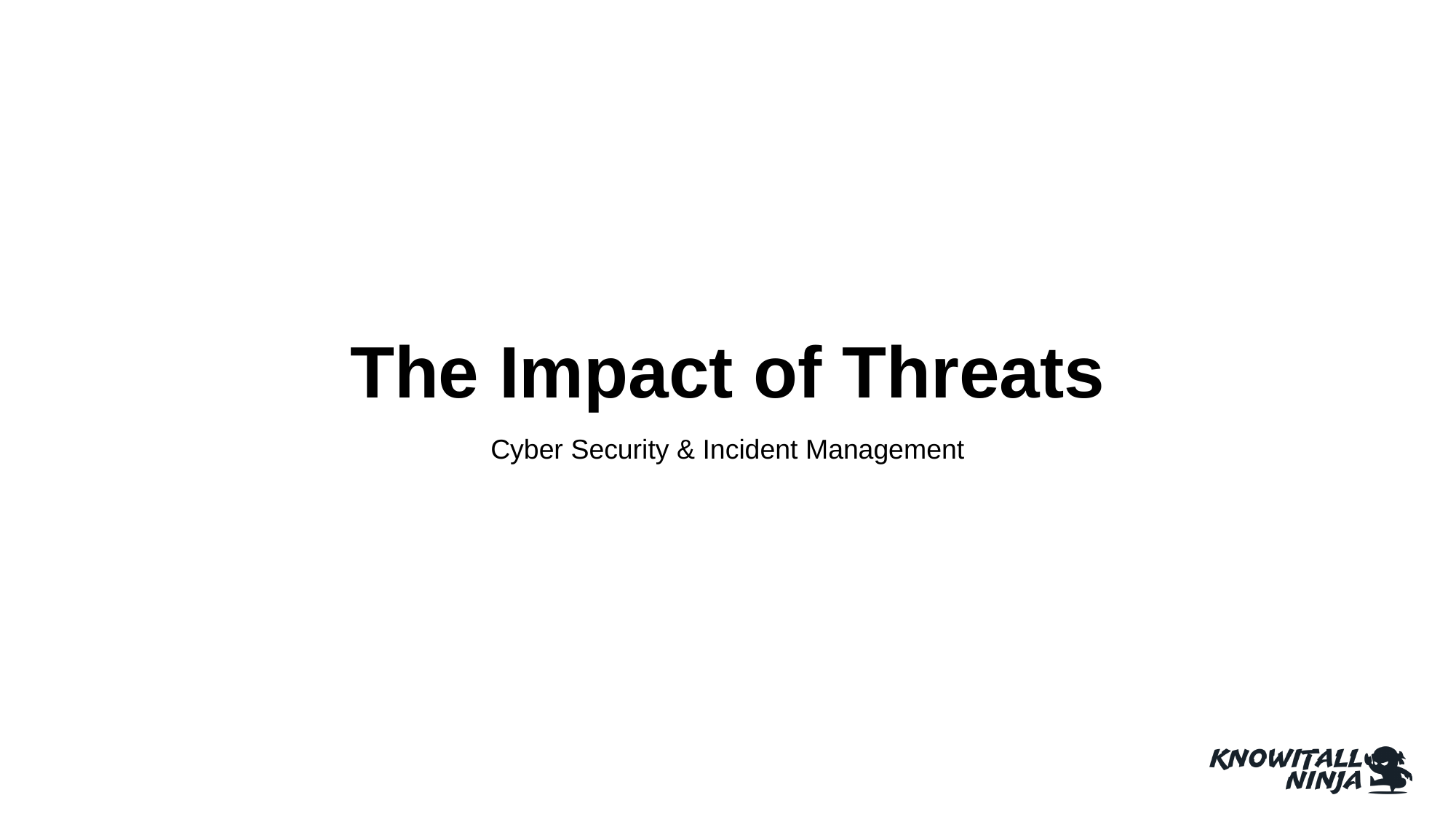

# The Impact of Threats
Cyber Security & Incident Management